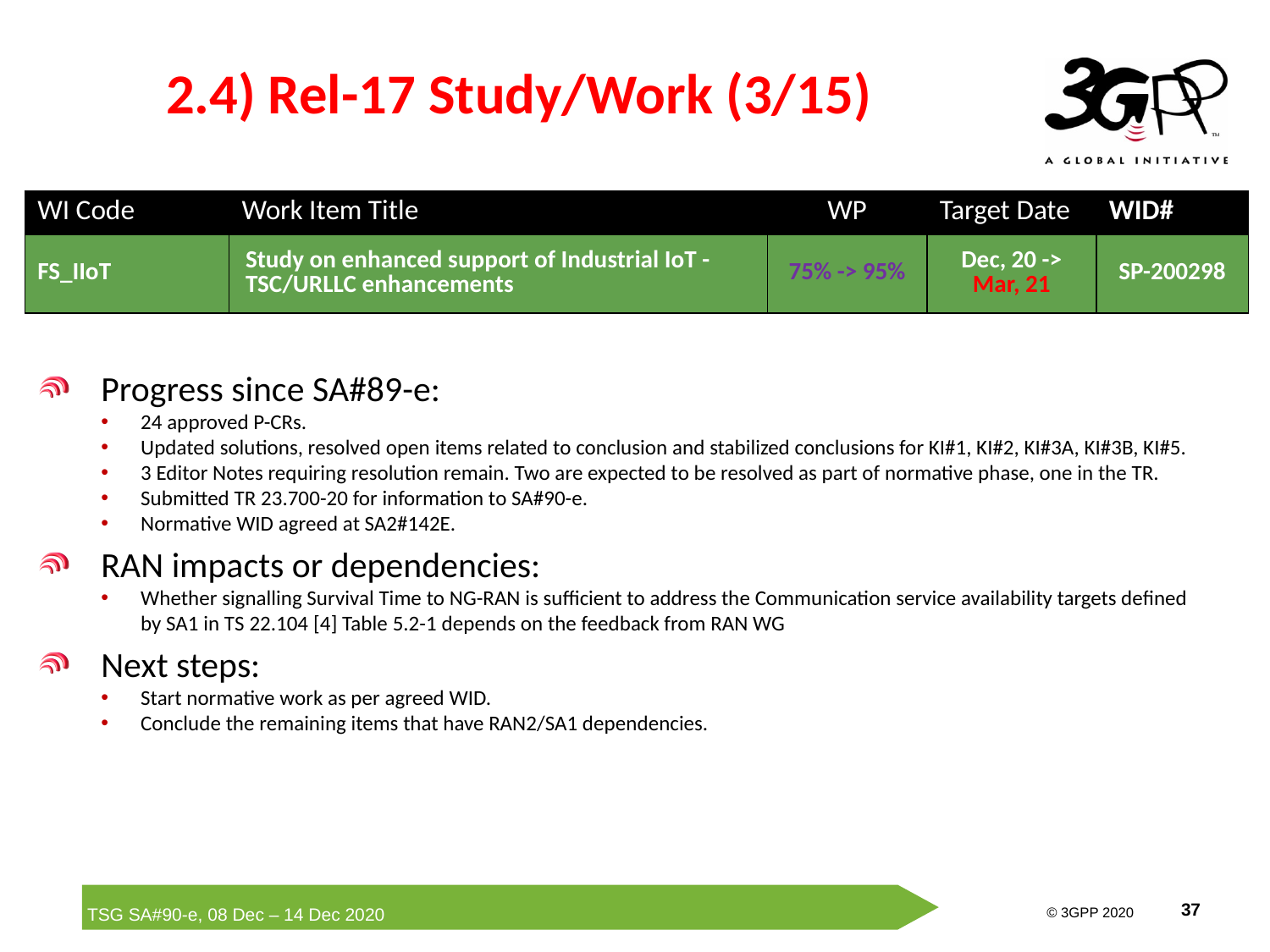

# 2.4) Rel-17 Study/Work (3/15)
| WI Code | Work Item Title | WP | Target Date | WID# |
| --- | --- | --- | --- | --- |
| FS\_IIoT | Study on enhanced support of Industrial IoT - TSC/URLLC enhancements | 75% -> 95% | Dec, 20 -> Mar, 21 | SP-200298 |
Progress since SA#89-e:
24 approved P-CRs.
Updated solutions, resolved open items related to conclusion and stabilized conclusions for KI#1, KI#2, KI#3A, KI#3B, KI#5.
3 Editor Notes requiring resolution remain. Two are expected to be resolved as part of normative phase, one in the TR.
Submitted TR 23.700-20 for information to SA#90-e.
Normative WID agreed at SA2#142E.
RAN impacts or dependencies:
Whether signalling Survival Time to NG-RAN is sufficient to address the Communication service availability targets defined by SA1 in TS 22.104 [4] Table 5.2-1 depends on the feedback from RAN WG
Next steps:
Start normative work as per agreed WID.
Conclude the remaining items that have RAN2/SA1 dependencies.